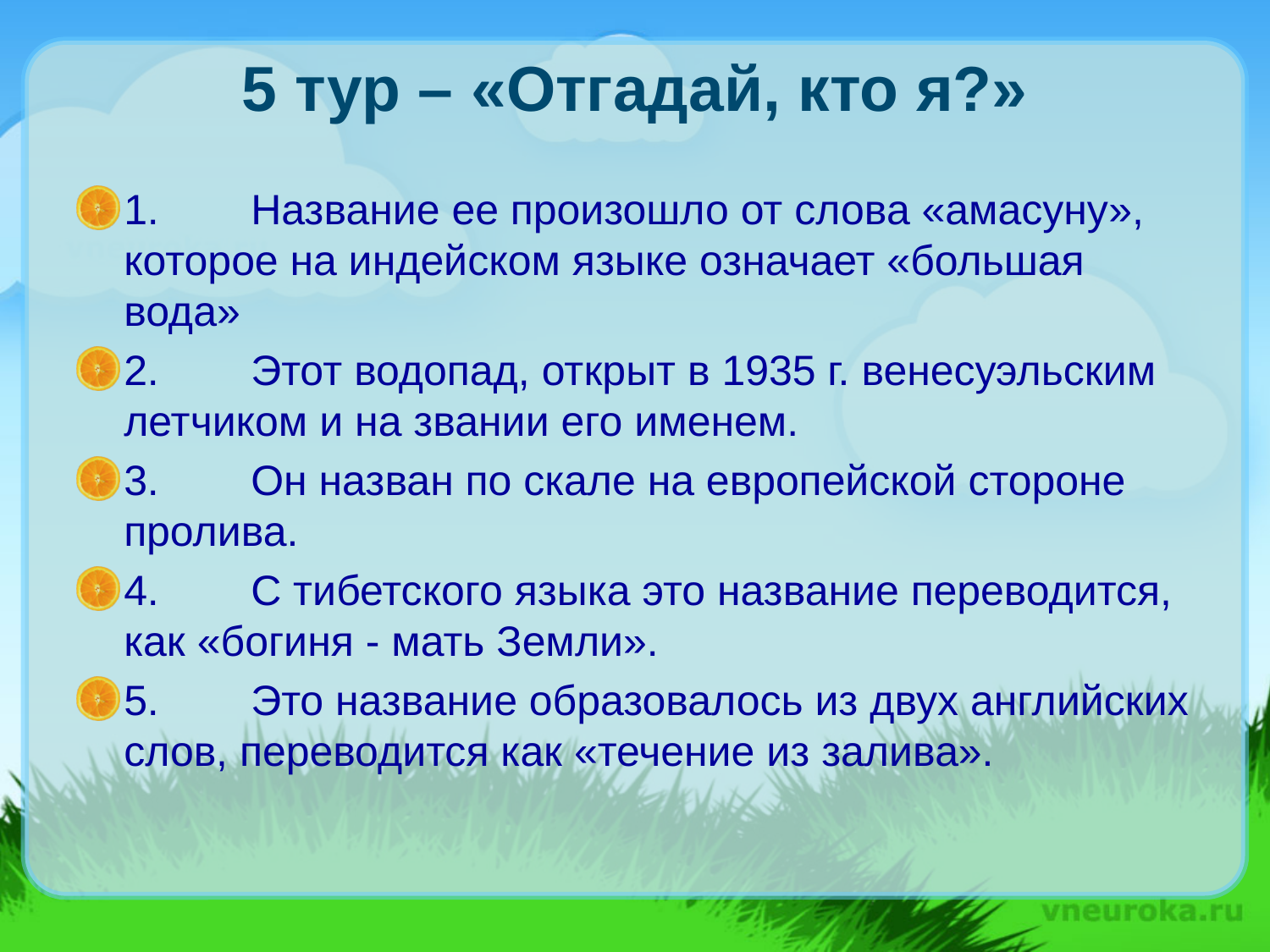

# 5 тур – «Отгадай, кто я?»
1.	Название ее произошло от слова «амасуну», которое на индейском языке означает «большая вода»
2.	Этот водопад, открыт в 1935 г. венесуэльским летчиком и на звании его именем.
3.	Он назван по скале на европейской стороне пролива.
4.	С тибетского языка это название переводится, как «богиня - мать Земли».
5.	Это название образовалось из двух английских слов, переводится как «течение из залива».